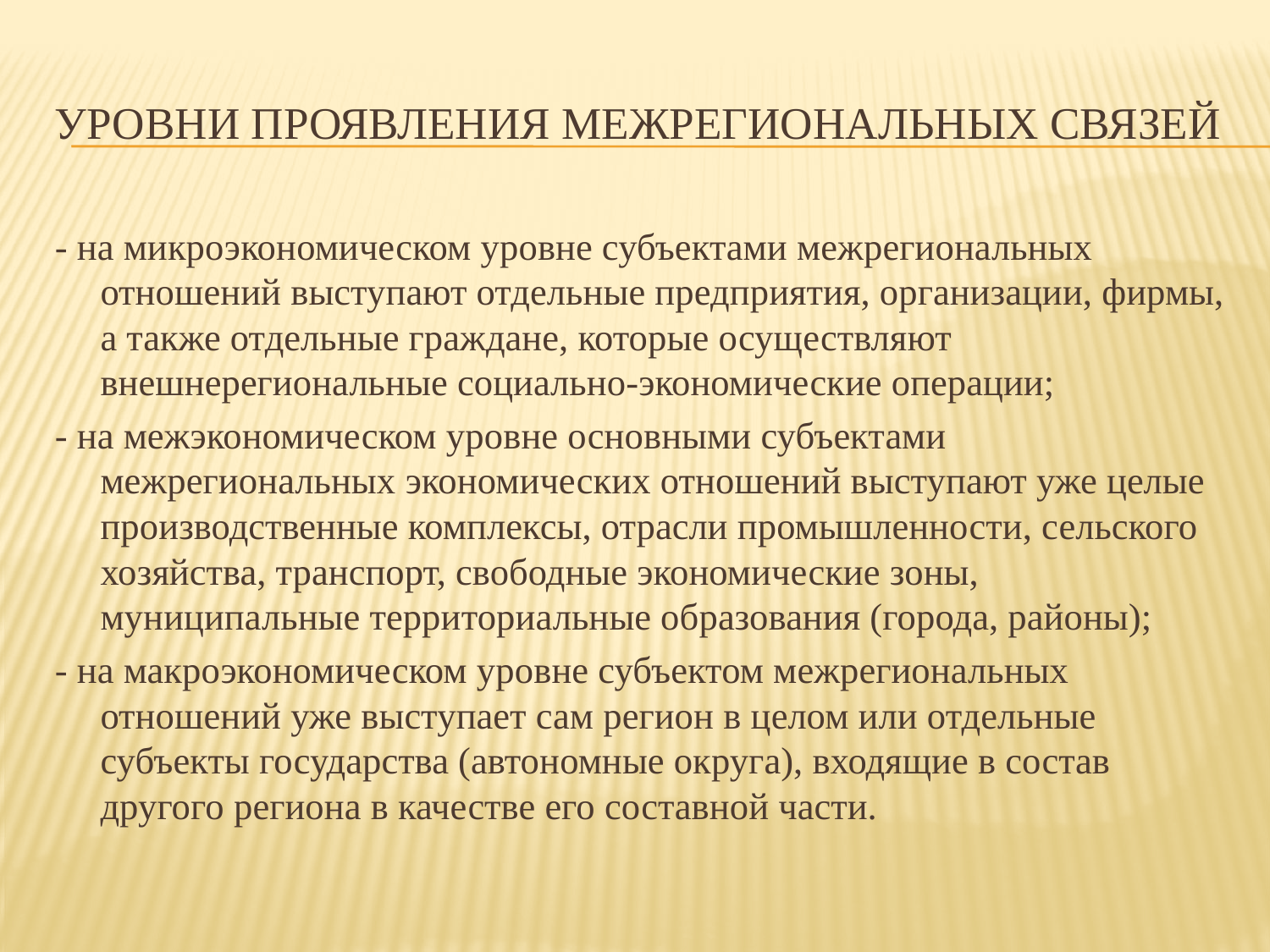

# Уровни проявления межрегиональных связей
- на микроэкономическом уровне субъектами межрегиональных отношений выступают отдельные предприятия, организации, фирмы, а также отдельные граждане, которые осуществляют внешнерегиональные социально-экономические операции;
- на межэкономическом уровне основными субъектами межрегиональных экономических отношений выступают уже целые производственные комплексы, отрасли промышленности, сельского хозяйства, транспорт, свободные экономические зоны, муниципальные территориальные образования (города, районы);
- на макроэкономическом уровне субъектом межрегиональных отношений уже выступает сам регион в целом или отдельные субъекты государства (автономные округа), входящие в состав другого региона в качестве его составной части.